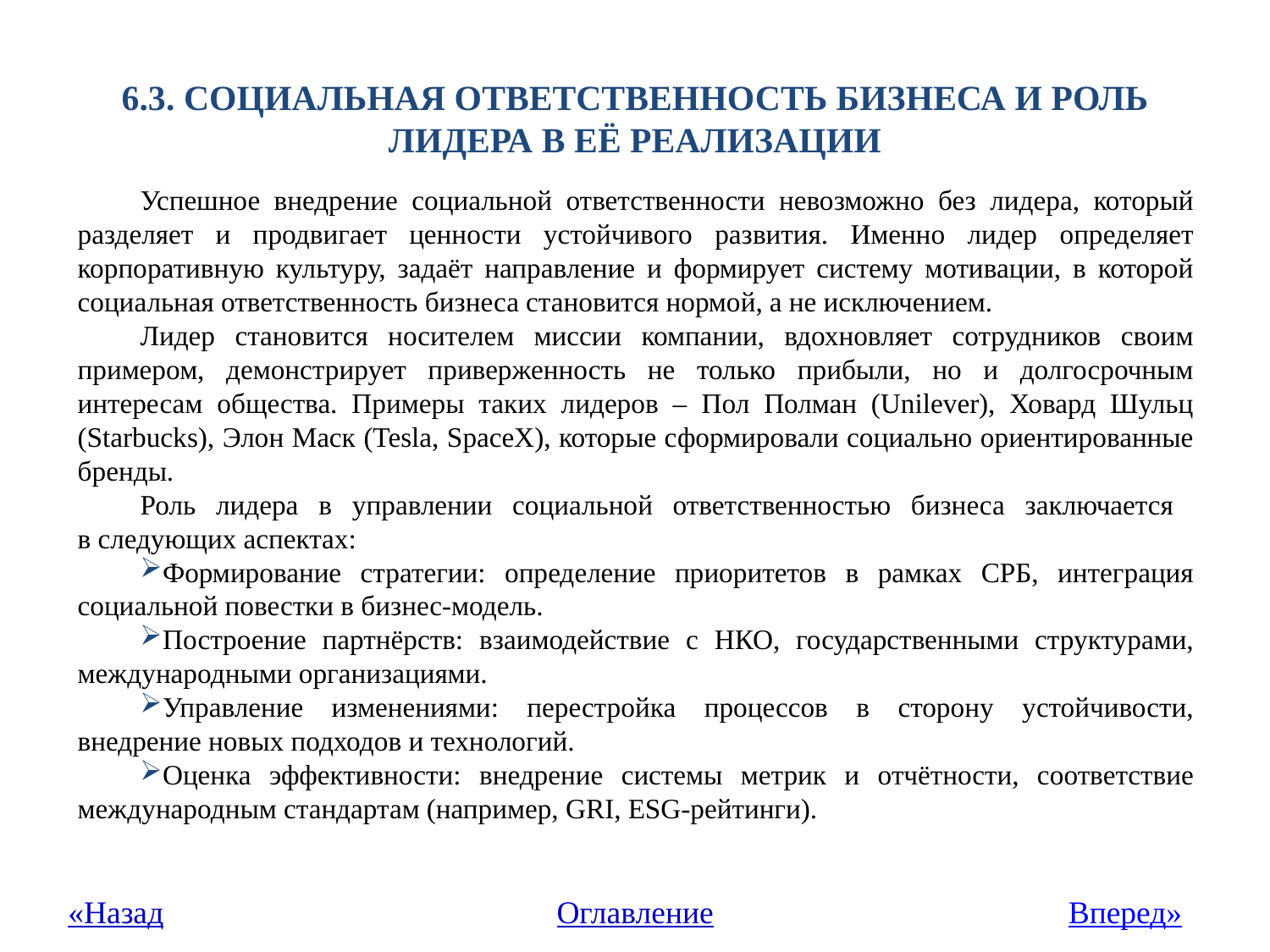

# 6.3. Социальная ответственность бизнеса и роль лидера в её реализации
Успешное внедрение социальной ответственности невозможно без лидера, который разделяет и продвигает ценности устойчивого развития. Именно лидер определяет корпоративную культуру, задаёт направление и формирует систему мотивации, в которой социальная ответственность бизнеса становится нормой, а не исключением.
Лидер становится носителем миссии компании, вдохновляет сотрудников своим примером, демонстрирует приверженность не только прибыли, но и долгосрочным интересам общества. Примеры таких лидеров – Пол Полман (Unilever), Ховард Шульц (Starbucks), Элон Маск (Tesla, SpaceX), которые сформировали социально ориентированные бренды.
Роль лидера в управлении социальной ответственностью бизнеса заключается
в следующих аспектах:
Формирование стратегии: определение приоритетов в рамках СРБ, интеграция социальной повестки в бизнес-модель.
Построение партнёрств: взаимодействие с НКО, государственными структурами, международными организациями.
Управление изменениями: перестройка процессов в сторону устойчивости, внедрение новых подходов и технологий.
Оценка эффективности: внедрение системы метрик и отчётности, соответствие международным стандартам (например, GRI, ESG-рейтинги).

«Назад
Оглавление
Вперед»